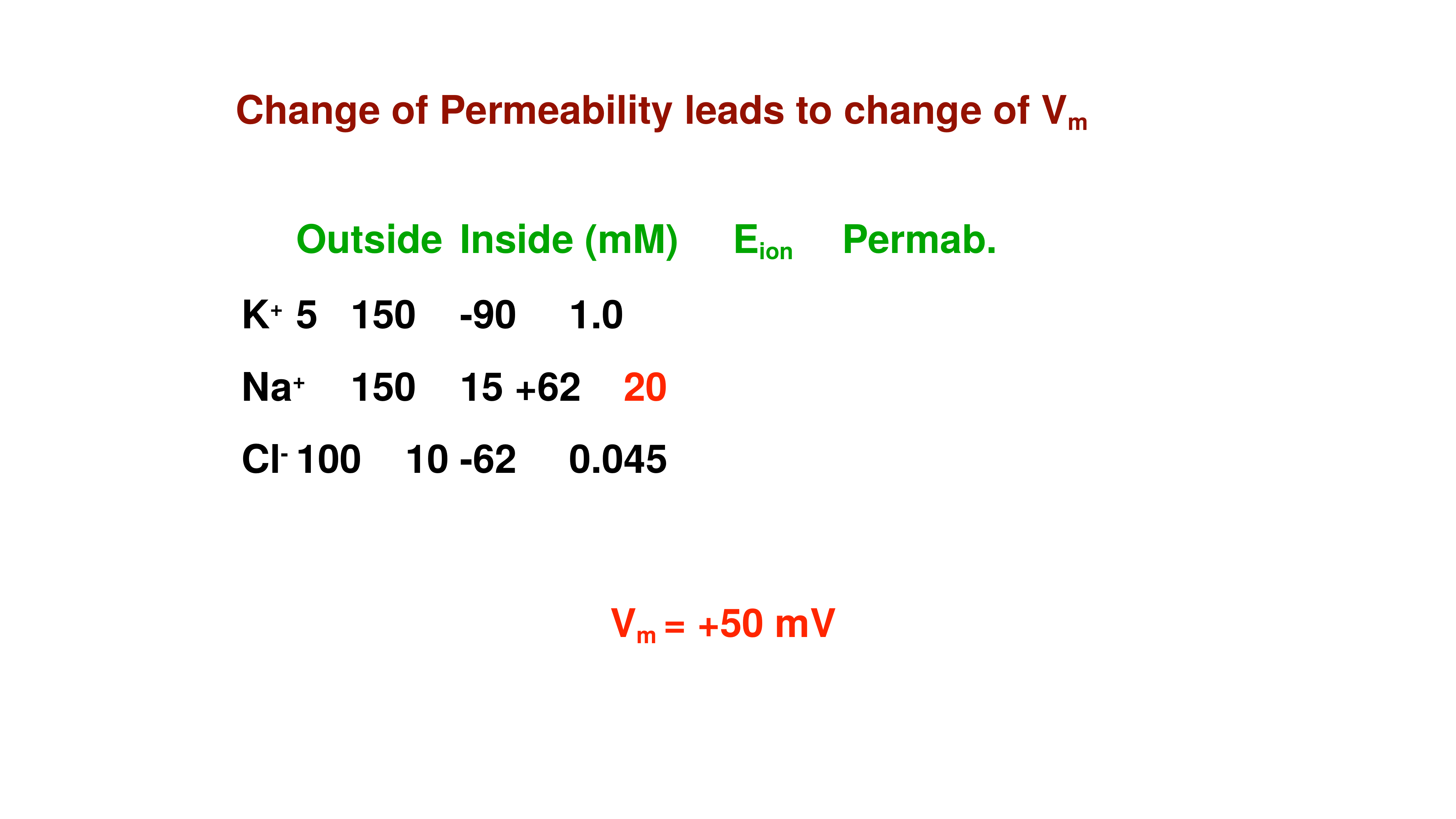

# Change of Permeability leads to change of Vm
	Outside	Inside (mM)	Eion	Permab.
K+	5	150	-90	1.0
Na+	150	15	+62	20
Cl-	100	10	-62	0.045
Vm = +50 mV